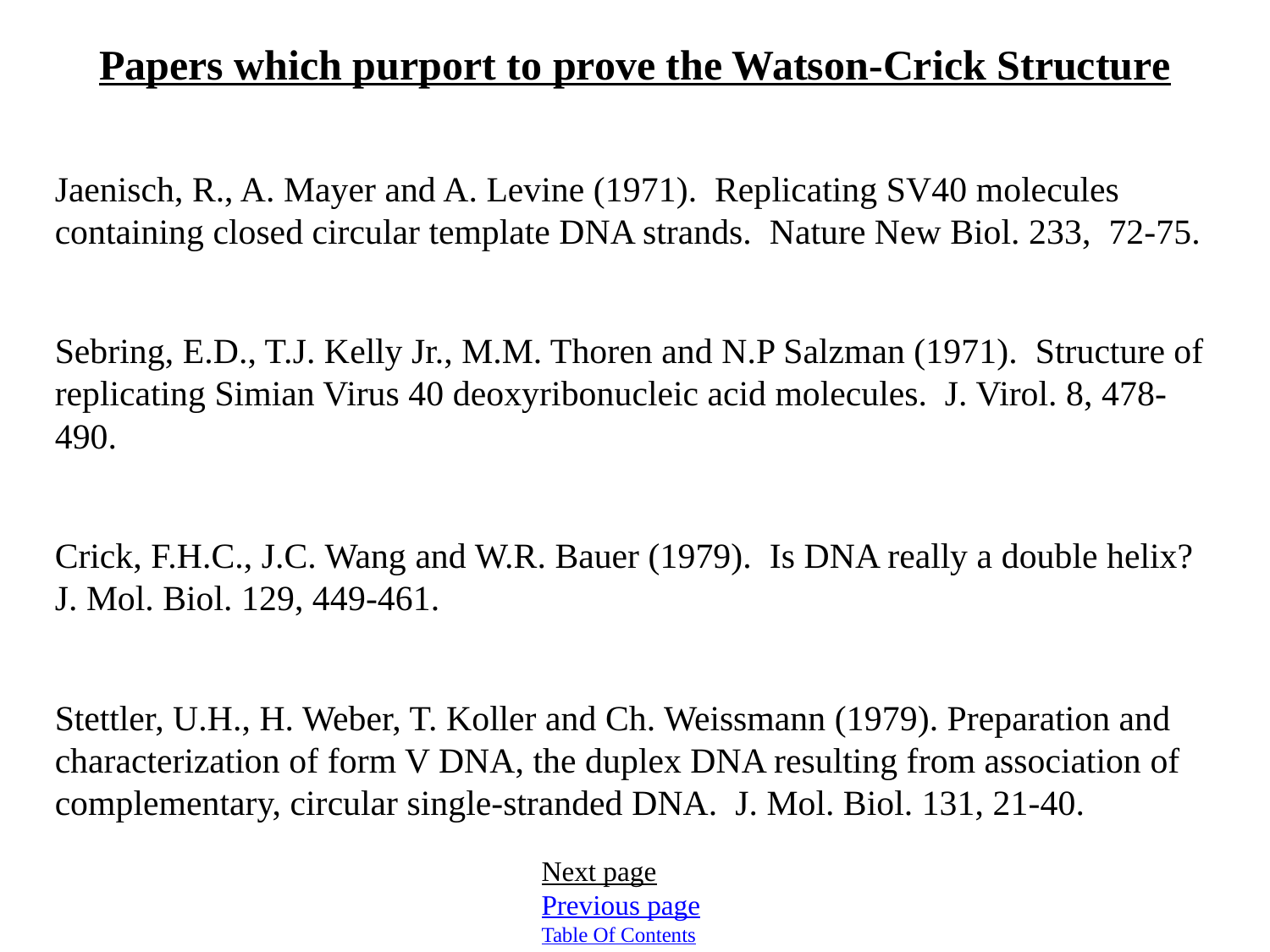

Papers which purport to prove the Watson-Crick Structure

Jaenisch, R., A. Mayer and A. Levine (1971).  Replicating SV40 molecules containing closed circular template DNA strands.  Nature New Biol. 233,  72-75.

Sebring, E.D., T.J. Kelly Jr., M.M. Thoren and N.P Salzman (1971).  Structure of replicating Simian Virus 40 deoxyribonucleic acid molecules.  J. Virol. 8, 478-490.

Crick, F.H.C., J.C. Wang and W.R. Bauer (1979).  Is DNA really a double helix?  J. Mol. Biol. 129, 449-461.

Stettler, U.H., H. Weber, T. Koller and Ch. Weissmann (1979). Preparation and characterization of form V DNA, the duplex DNA resulting from association of complementary, circular single-stranded DNA.  J. Mol. Biol. 131, 21-40.

Next page
Previous page
Table Of Contents